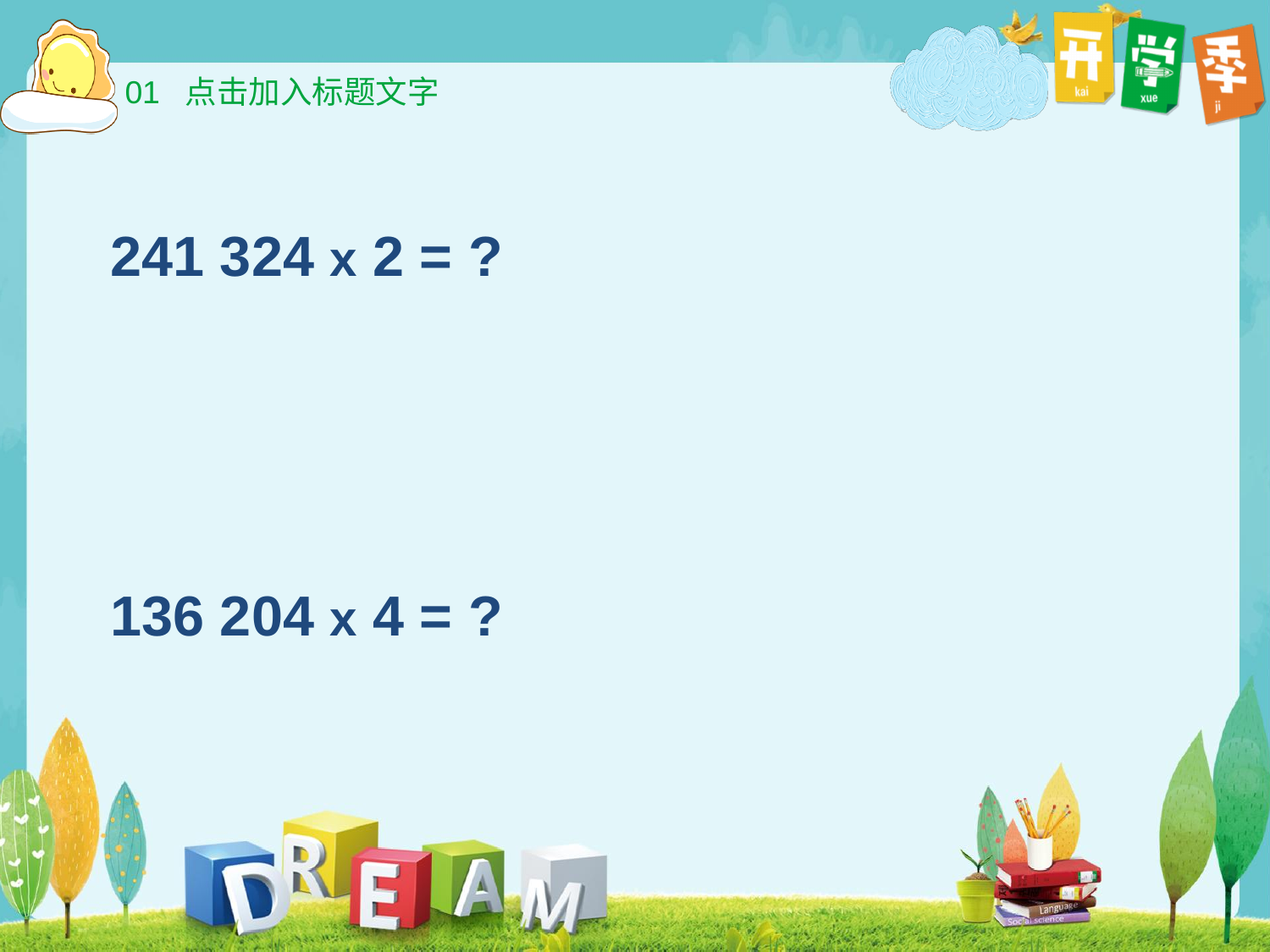

241 324 x 2 = ?
136 204 x 4 = ?